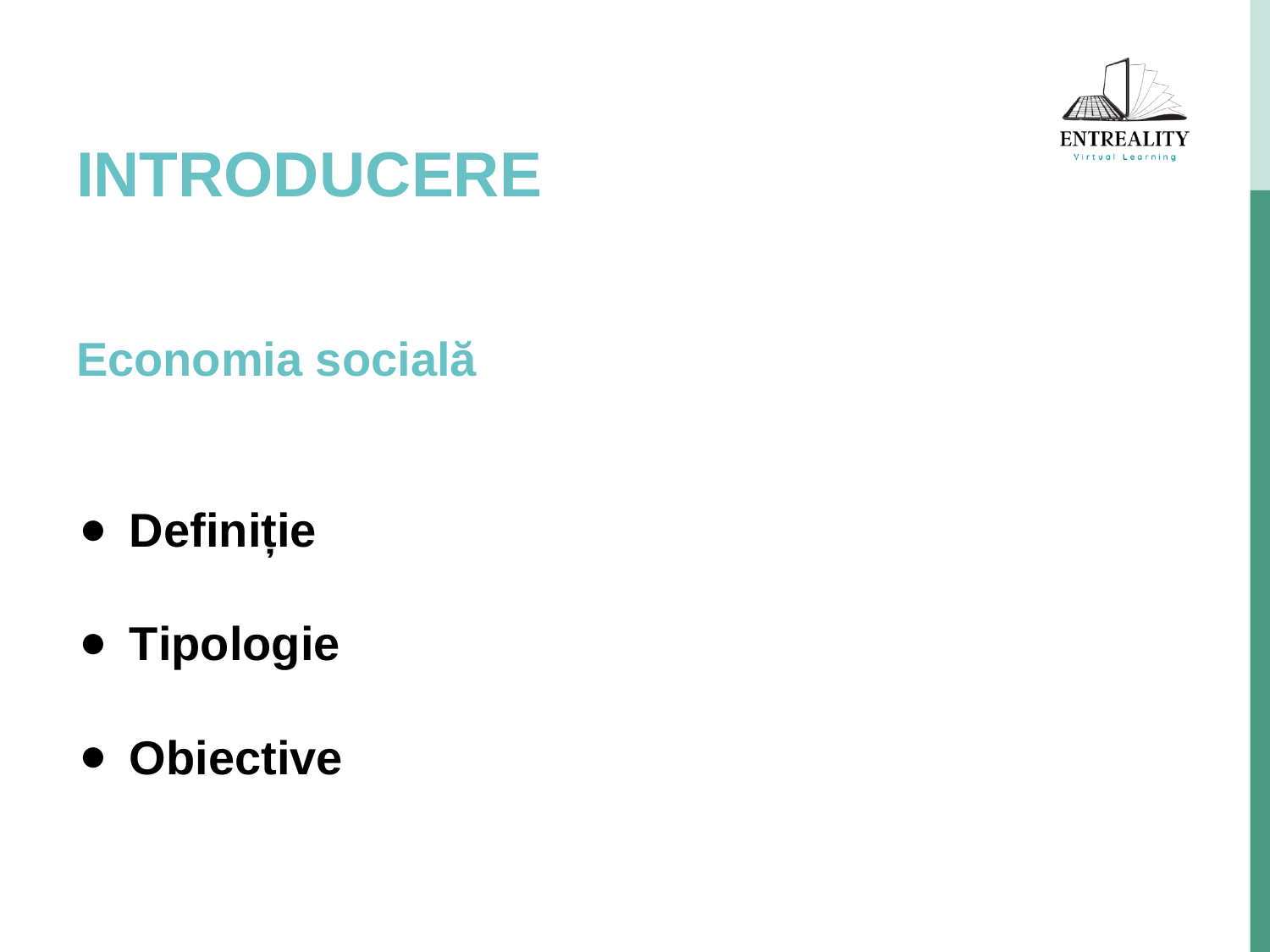

# INTRODUCERE

Economia socială

Definiție
Tipologie
Obiective